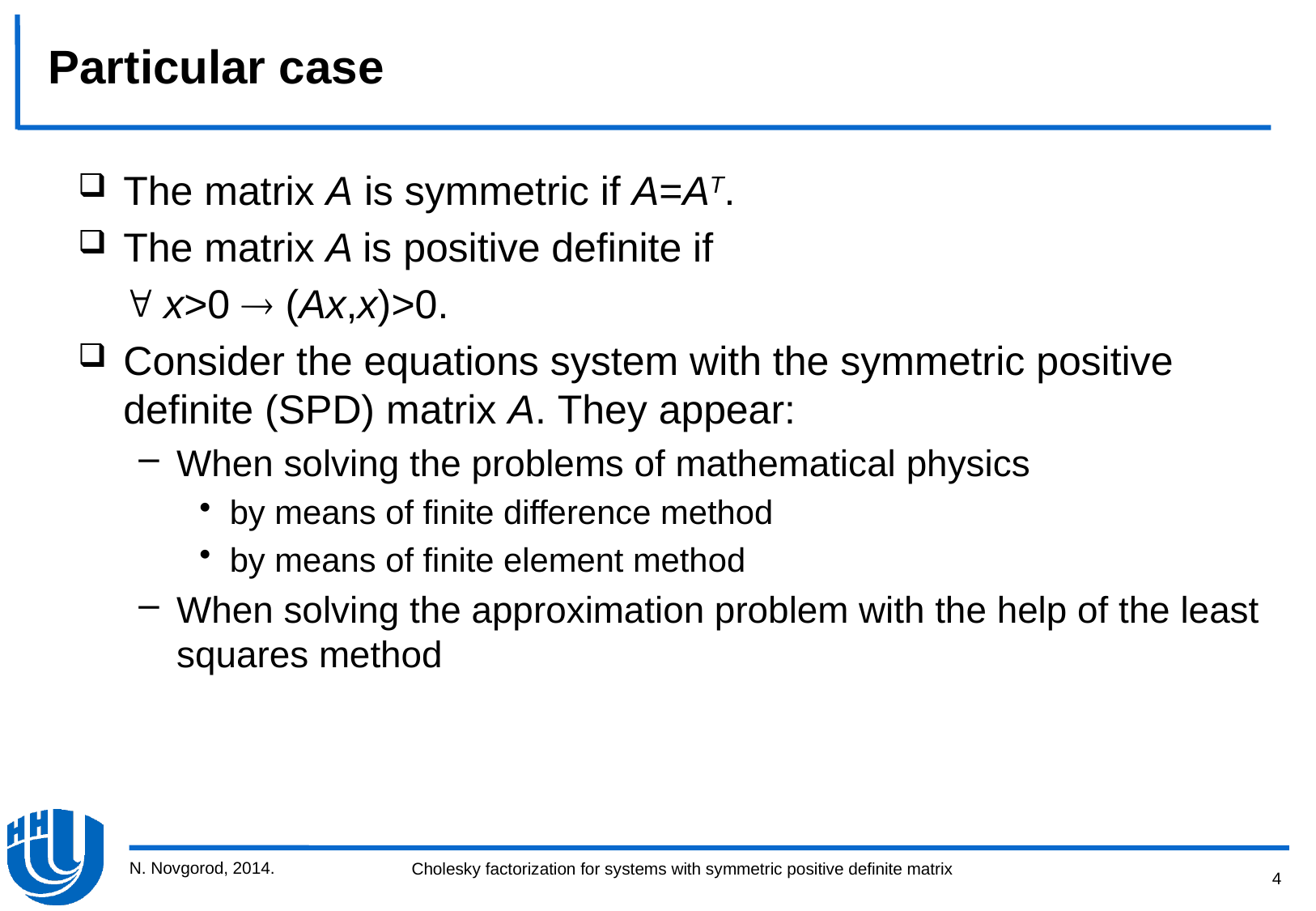

Particular case

The matrix А is symmetric if A=AT.
The matrix A is positive definite if
	∀ x>0 → (Ax,x)>0.
Consider the equations system with the symmetric positive definite (SPD) matrix A. They appear:
When solving the problems of mathematical physics
by means of finite difference method
by means of finite element method
When solving the approximation problem with the help of the least squares method

N. Novgorod, 2014.
4
Cholesky factorization for systems with symmetric positive definite matrix